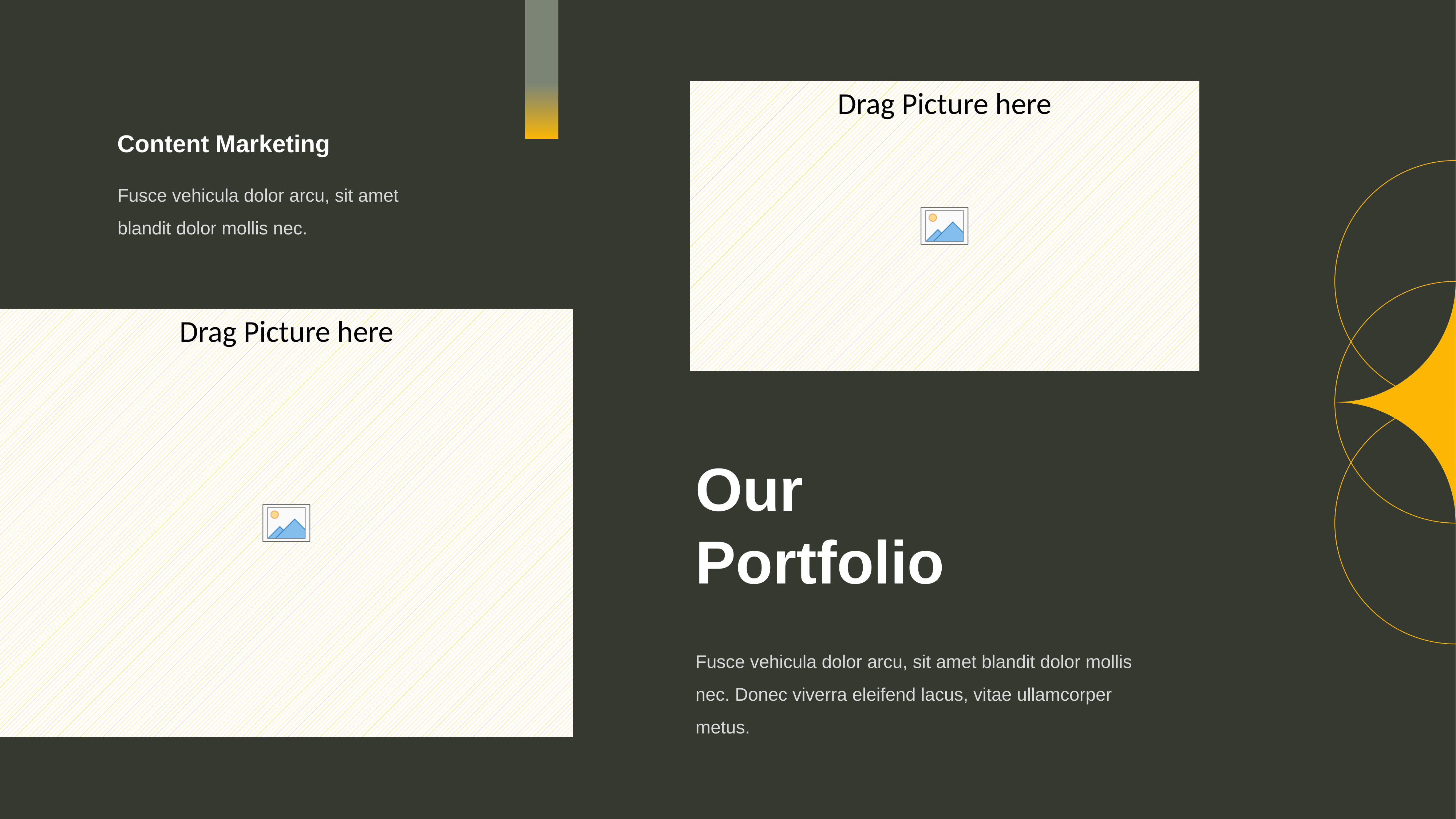

Content Marketing
Fusce vehicula dolor arcu, sit amet blandit dolor mollis nec.

Our Portfolio
Fusce vehicula dolor arcu, sit amet blandit dolor mollis nec. Donec viverra eleifend lacus, vitae ullamcorper metus.